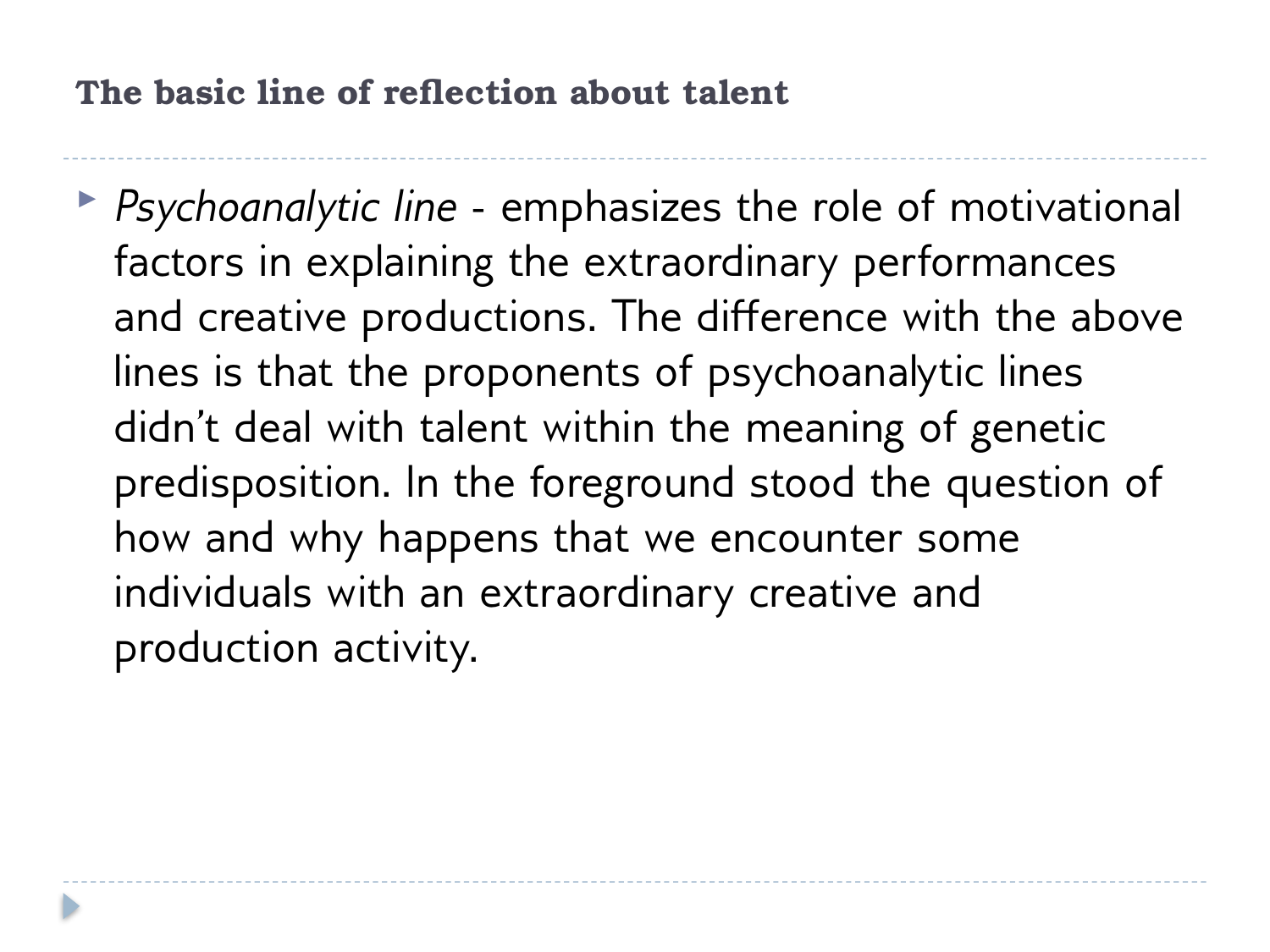

# The basic line of reflection about talent
Psychoanalytic line - emphasizes the role of motivational factors in explaining the extraordinary performances and creative productions. The difference with the above lines is that the proponents of psychoanalytic lines didn’t deal with talent within the meaning of genetic predisposition. In the foreground stood the question of how and why happens that we encounter some individuals with an extraordinary creative and production activity.